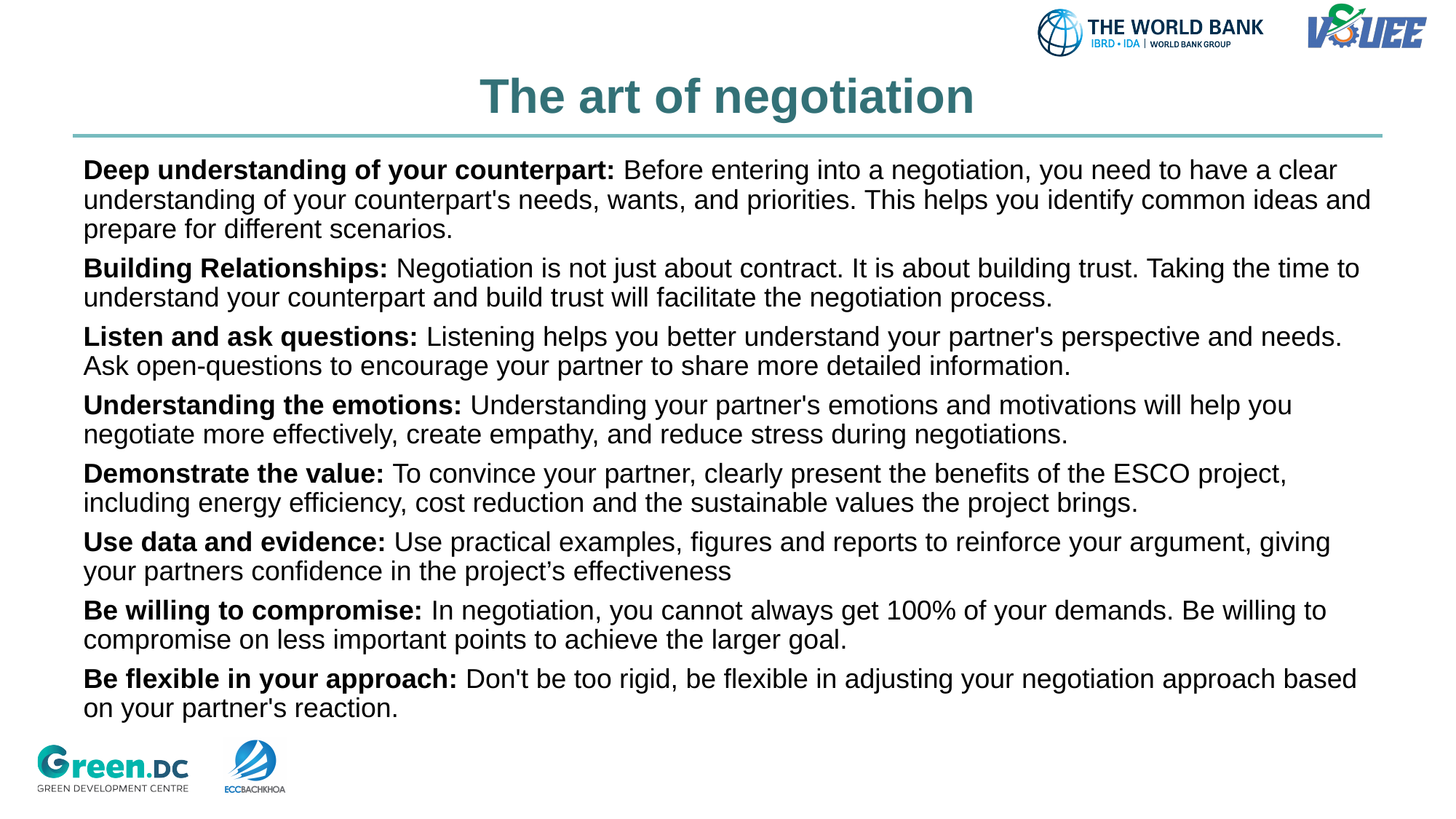

# The art of negotiation
Deep understanding of your counterpart: Before entering into a negotiation, you need to have a clear understanding of your counterpart's needs, wants, and priorities. This helps you identify common ideas and prepare for different scenarios.
Building Relationships: Negotiation is not just about contract. It is about building trust. Taking the time to understand your counterpart and build trust will facilitate the negotiation process.
Listen and ask questions: Listening helps you better understand your partner's perspective and needs. Ask open-questions to encourage your partner to share more detailed information.
Understanding the emotions: Understanding your partner's emotions and motivations will help you negotiate more effectively, create empathy, and reduce stress during negotiations.
Demonstrate the value: To convince your partner, clearly present the benefits of the ESCO project, including energy efficiency, cost reduction and the sustainable values ​​the project brings.
Use data and evidence: Use practical examples, figures and reports to reinforce your argument, giving your partners confidence in the project’s effectiveness
Be willing to compromise: In negotiation, you cannot always get 100% of your demands. Be willing to compromise on less important points to achieve the larger goal.
Be flexible in your approach: Don't be too rigid, be flexible in adjusting your negotiation approach based on your partner's reaction.